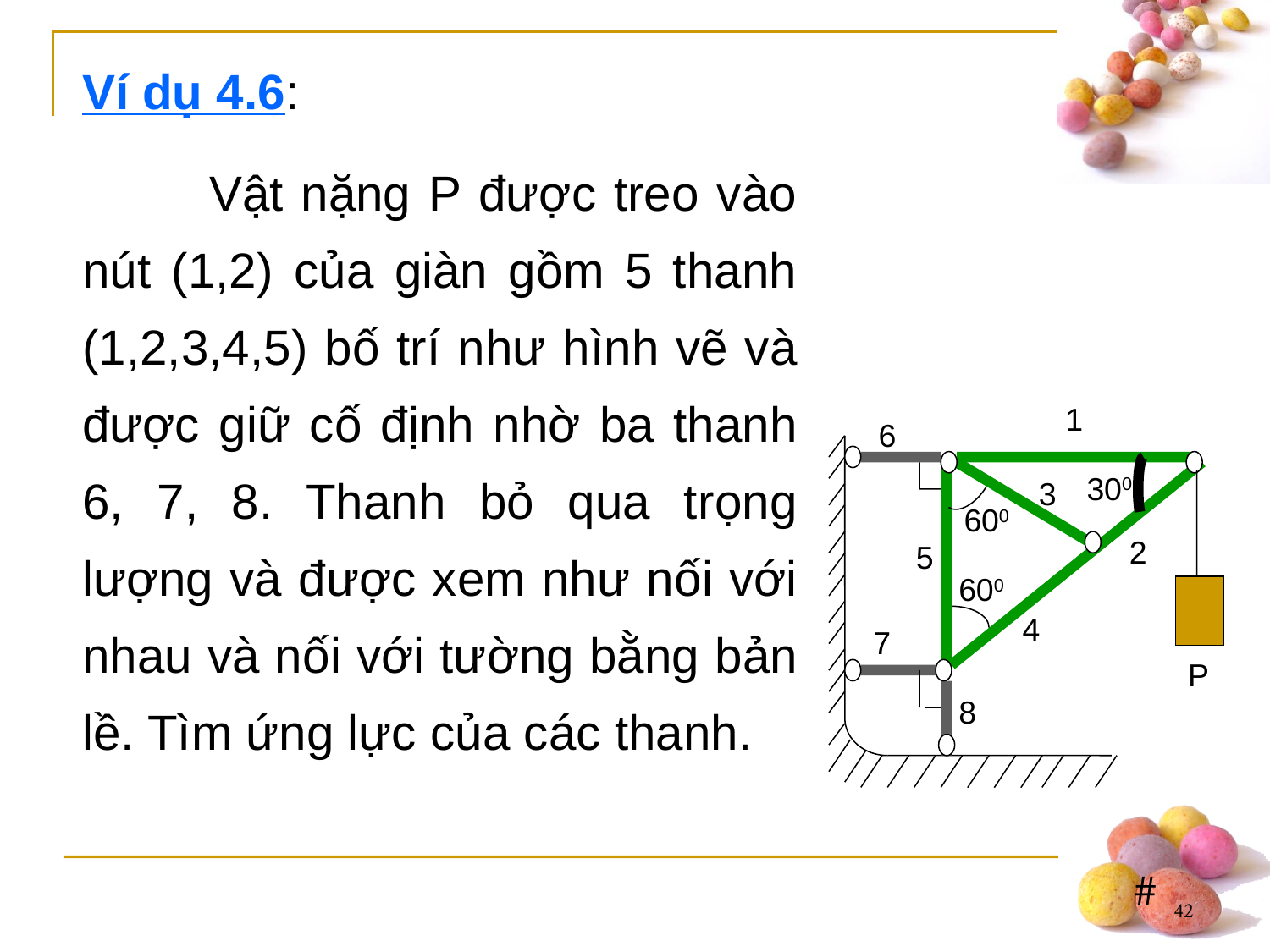

Ví dụ 4.6:
	Vật nặng P được treo vào nút (1,2) của giàn gồm 5 thanh (1,2,3,4,5) bố trí như hình vẽ và được giữ cố định nhờ ba thanh 6, 7, 8. Thanh bỏ qua trọng lượng và được xem như nối với nhau và nối với tường bằng bản lề. Tìm ứng lực của các thanh.
1
6

3

2

5

4

7

P

8

300
600
600
42